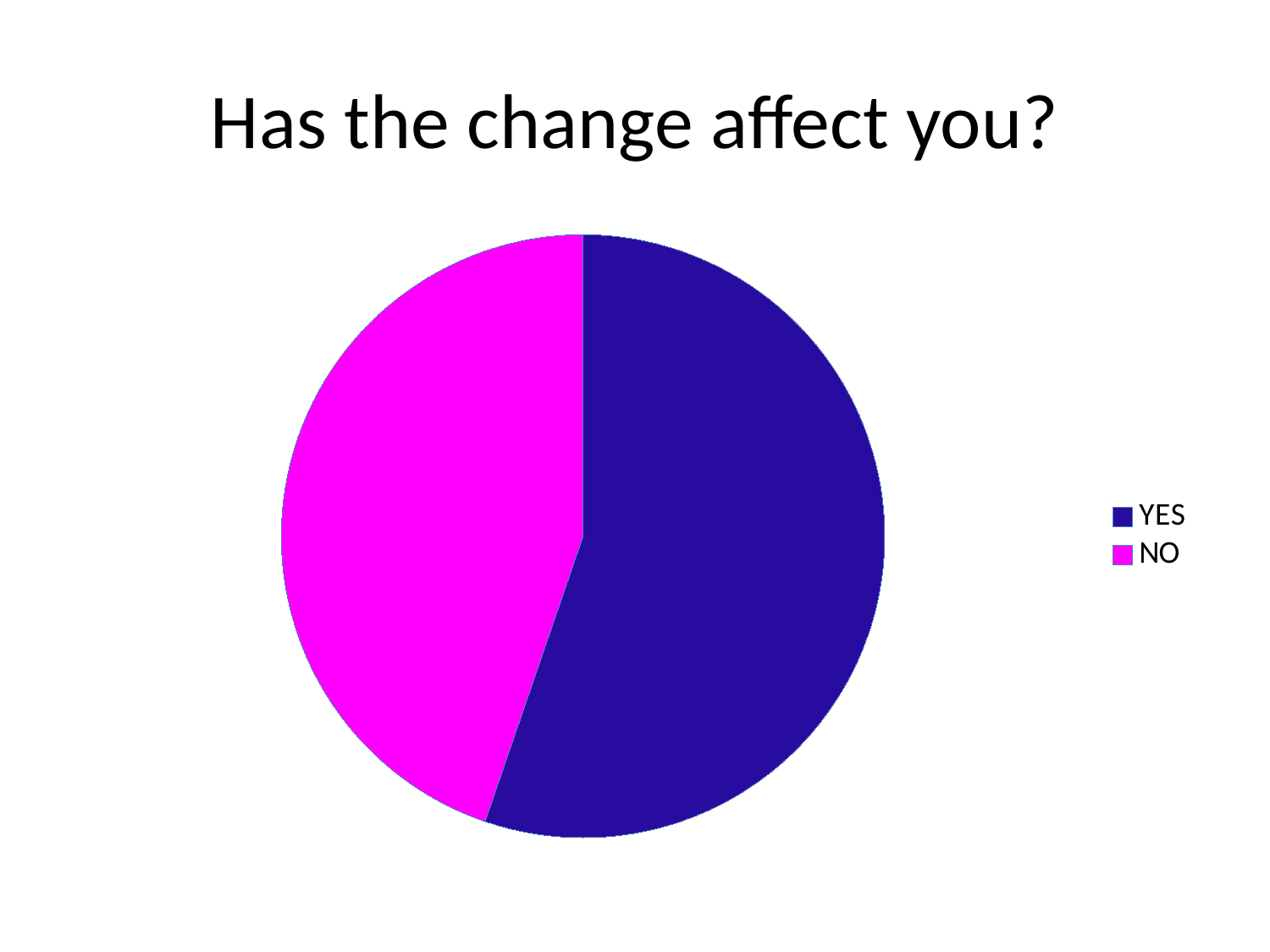

# Has the change affect you?

### Chart

| Category | Ventas |
|---|---|
| YES | 21.0 |
| NO | 17.0 |